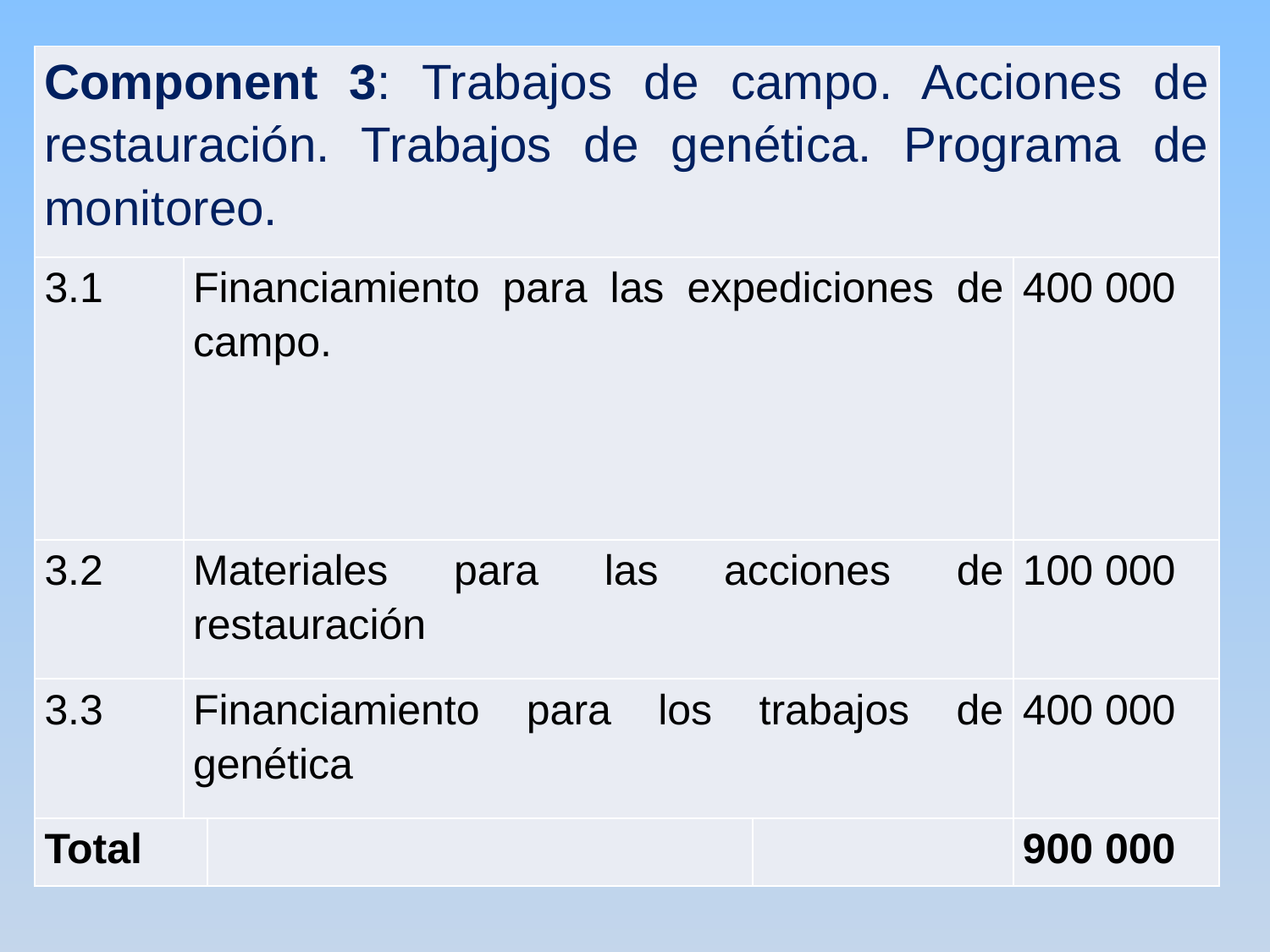

| Component 3: Trabajos de campo. Acciones de restauración. Trabajos de genética. Programa de monitoreo. |  |  |  |  |
| --- | --- | --- | --- | --- |
| 3.1 | Financiamiento para las expediciones de campo. |  |  | 400 000 |
| 3.2 | Materiales para las acciones de restauración |  |  | 100 000 |
| 3.3 | Financiamiento para los trabajos de genética |  |  | 400 000 |
| Total |  |  |  | 900 000 |